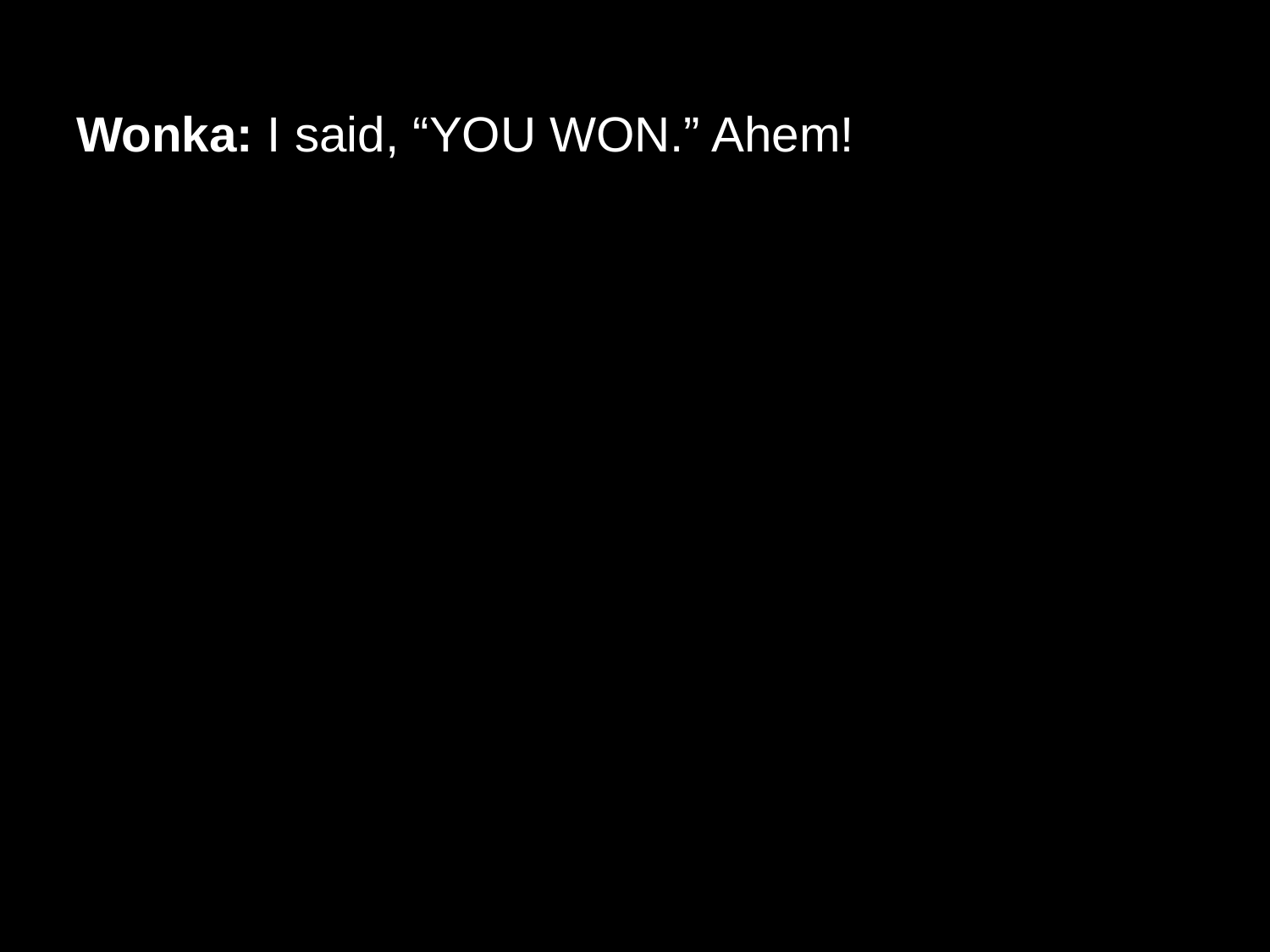

# Wonka: I said, “YOU WON.” Ahem!